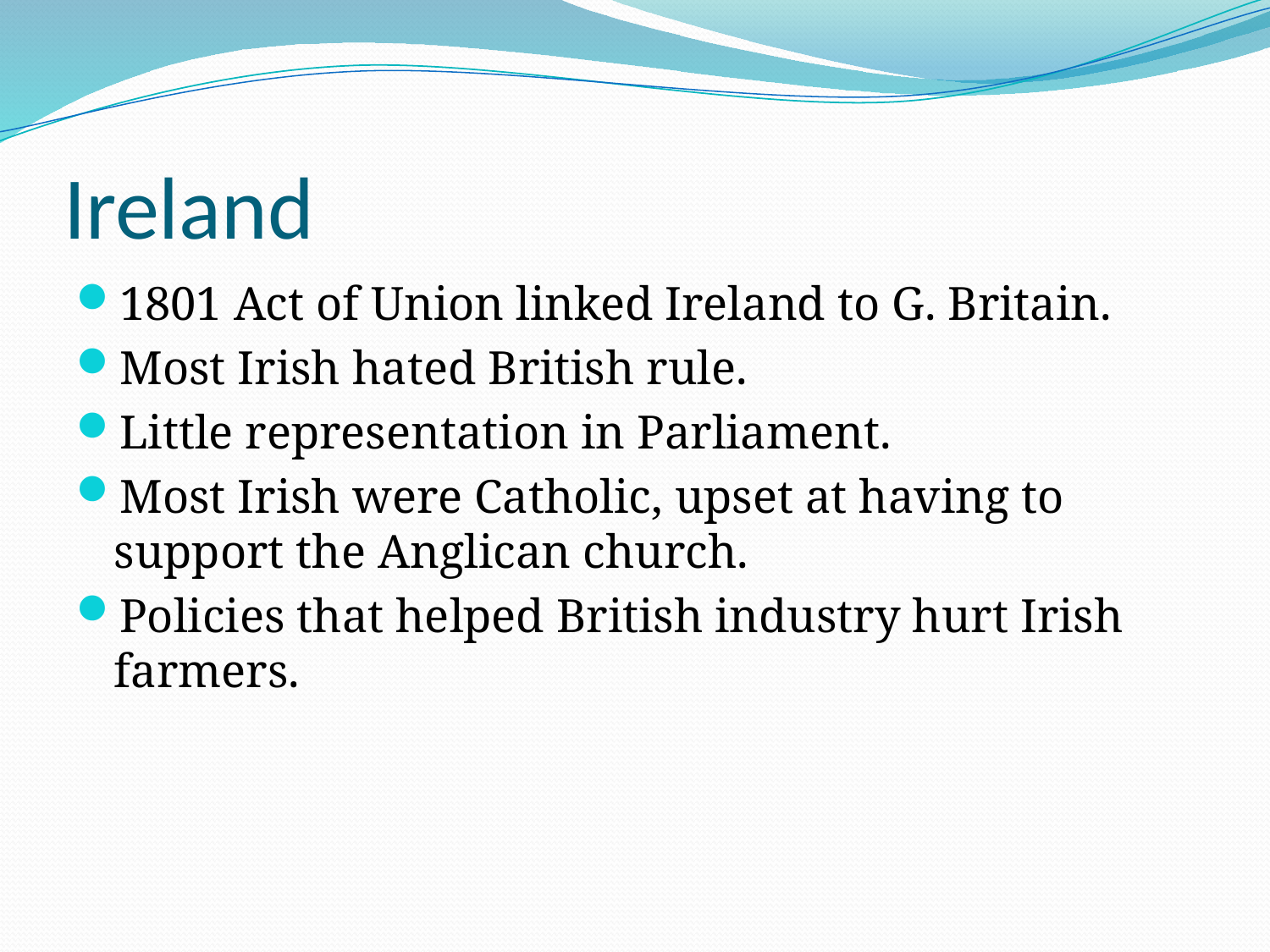

# Ireland
1801 Act of Union linked Ireland to G. Britain.
Most Irish hated British rule.
Little representation in Parliament.
Most Irish were Catholic, upset at having to support the Anglican church.
Policies that helped British industry hurt Irish farmers.